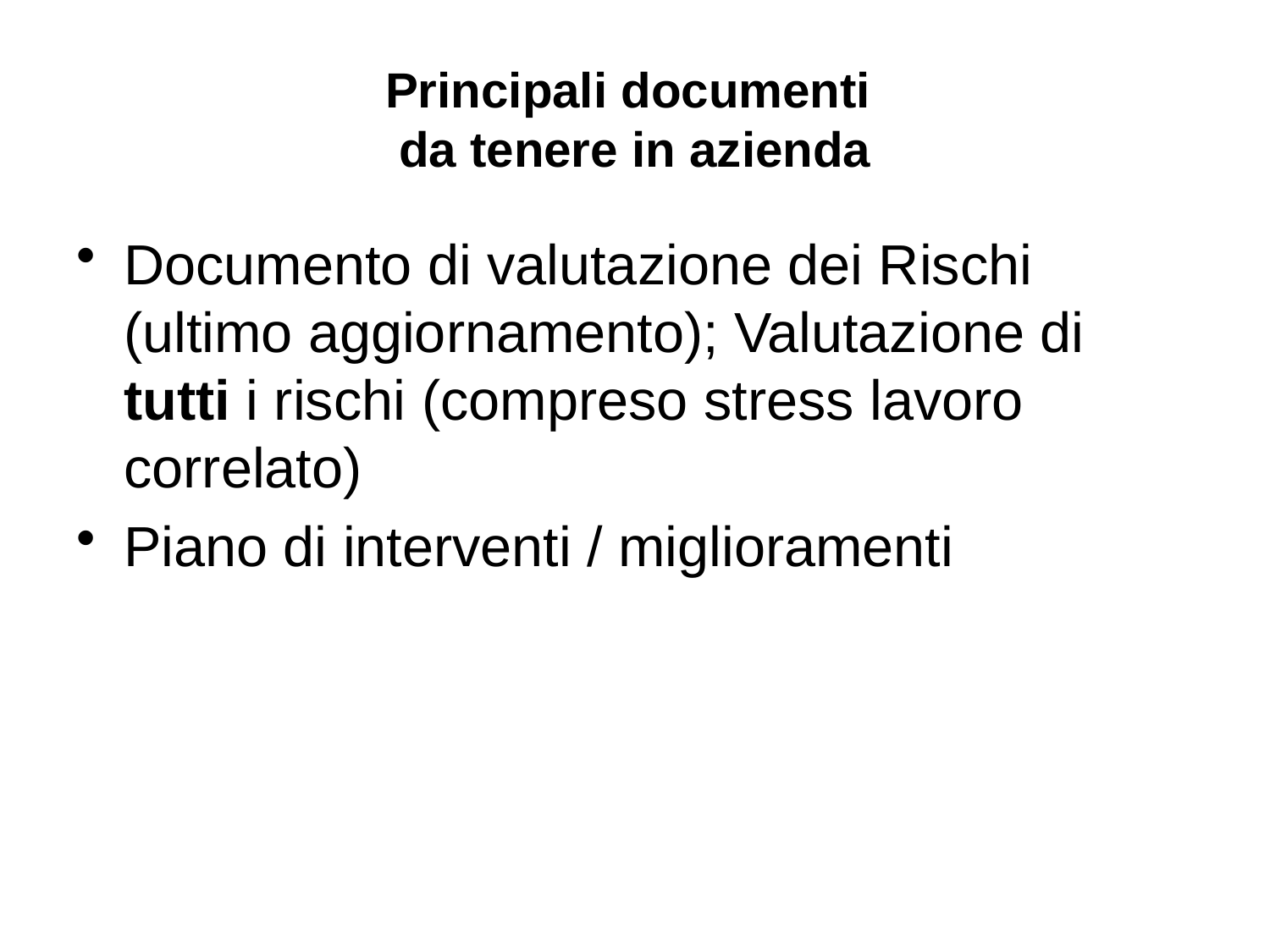

# Principali documenti da tenere in azienda
Documento di valutazione dei Rischi (ultimo aggiornamento); Valutazione di tutti i rischi (compreso stress lavoro correlato)
Piano di interventi / miglioramenti